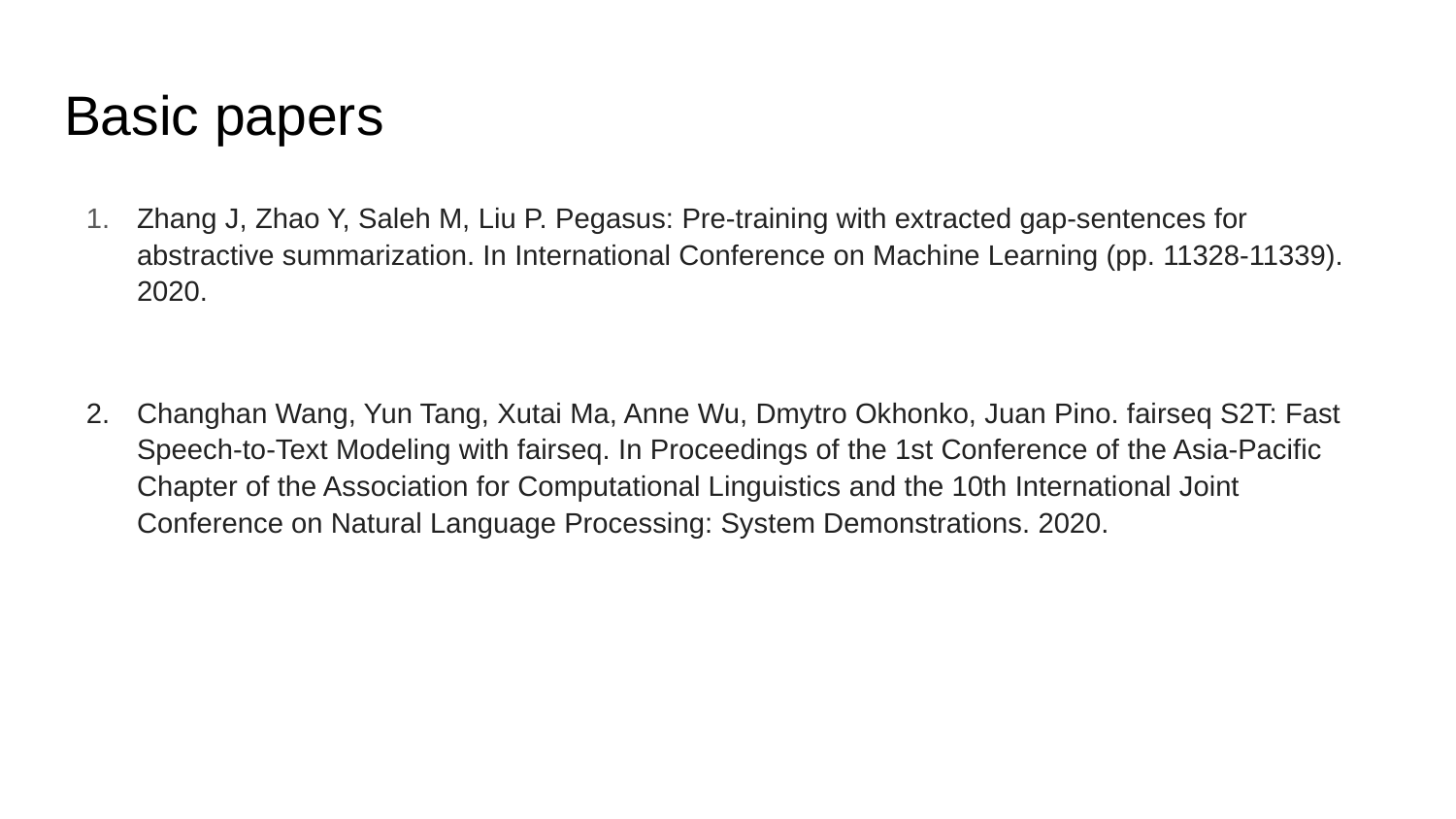

# Basic papers
Zhang J, Zhao Y, Saleh M, Liu P. Pegasus: Pre-training with extracted gap-sentences for abstractive summarization. In International Conference on Machine Learning (pp. 11328-11339). 2020.

Changhan Wang, Yun Tang, Xutai Ma, Anne Wu, Dmytro Okhonko, Juan Pino. fairseq S2T: Fast Speech-to-Text Modeling with fairseq. In Proceedings of the 1st Conference of the Asia-Pacific Chapter of the Association for Computational Linguistics and the 10th International Joint Conference on Natural Language Processing: System Demonstrations. 2020.